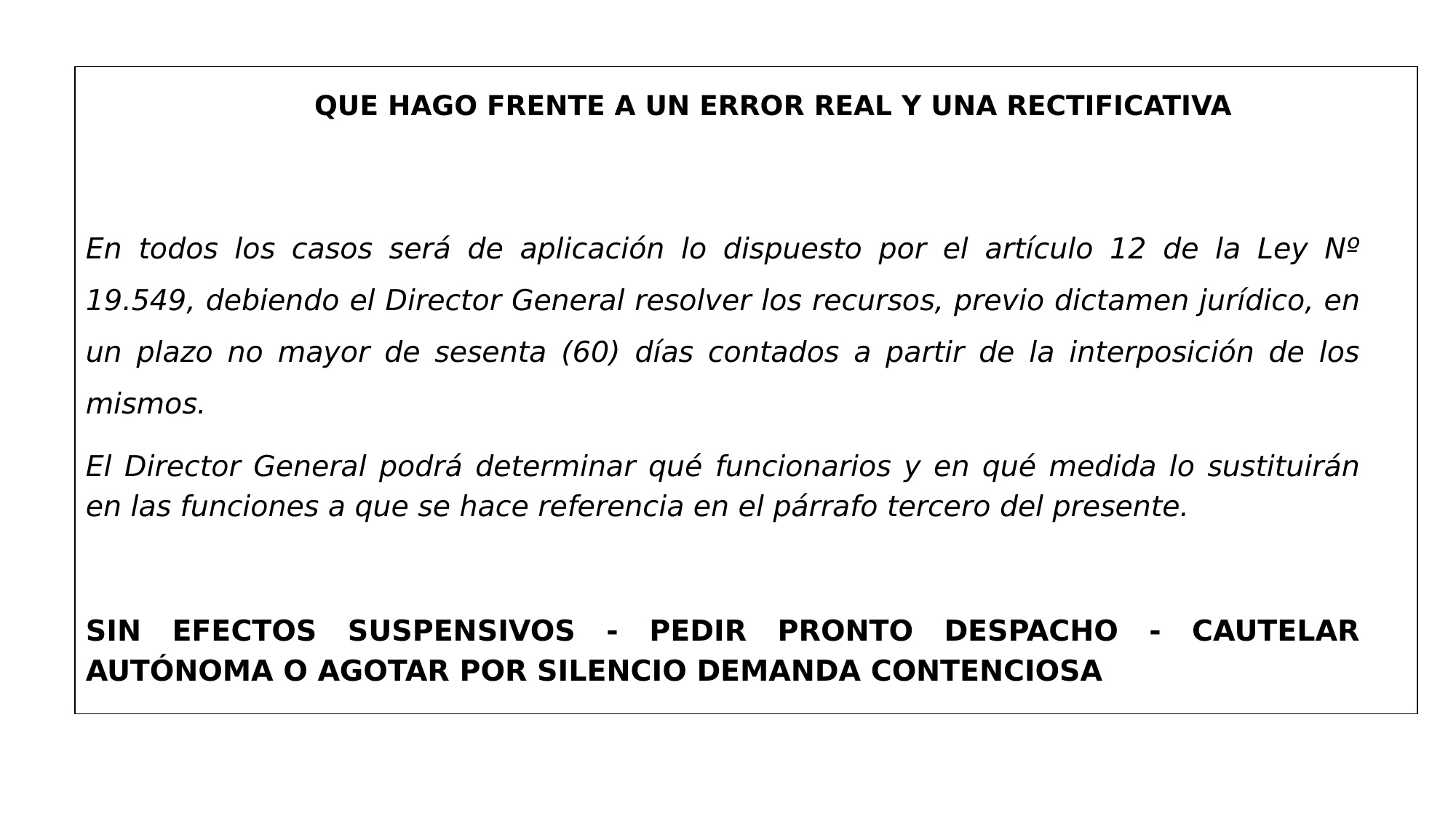

QUE HAGO FRENTE A UN ERROR REAL Y UNA RECTIFICATIVA

En todos los casos será de aplicación lo dispuesto por el artículo 12 de la Ley Nº 19.549, debiendo el Director General resolver los recursos, previo dictamen jurídico, en un plazo no mayor de sesenta (60) días contados a partir de la interposición de los mismos.
El Director General podrá determinar qué funcionarios y en qué medida lo sustituirán en las funciones a que se hace referencia en el párrafo tercero del presente.

SIN EFECTOS SUSPENSIVOS - PEDIR PRONTO DESPACHO - CAUTELAR AUTÓNOMA O AGOTAR POR SILENCIO DEMANDA CONTENCIOSA